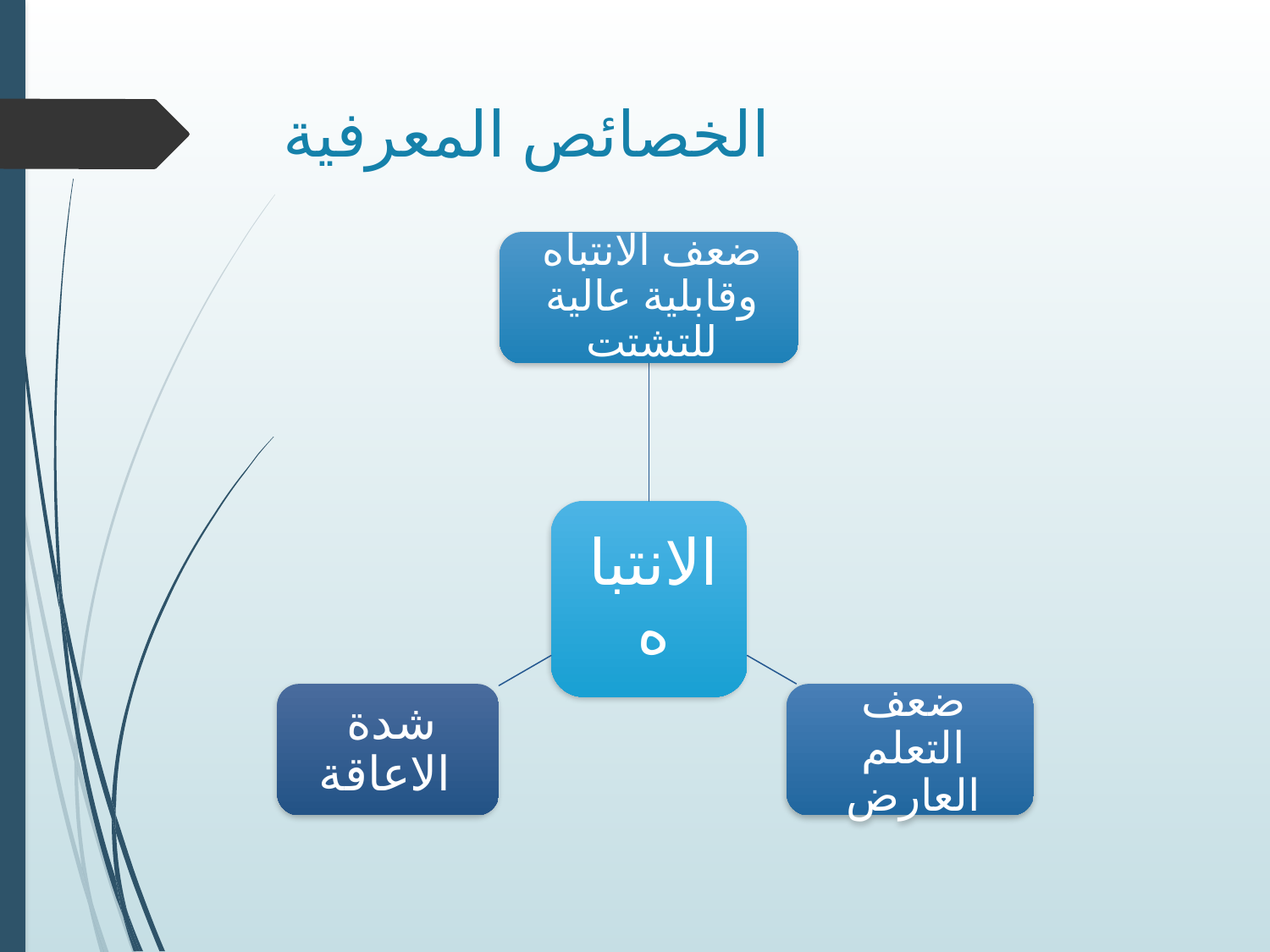

# الخصائص المعرفية
الانتباه
ضعف الانتباه وقابلية عالية للتشتت
ضعف التعلم العارض
شدة الاعاقة